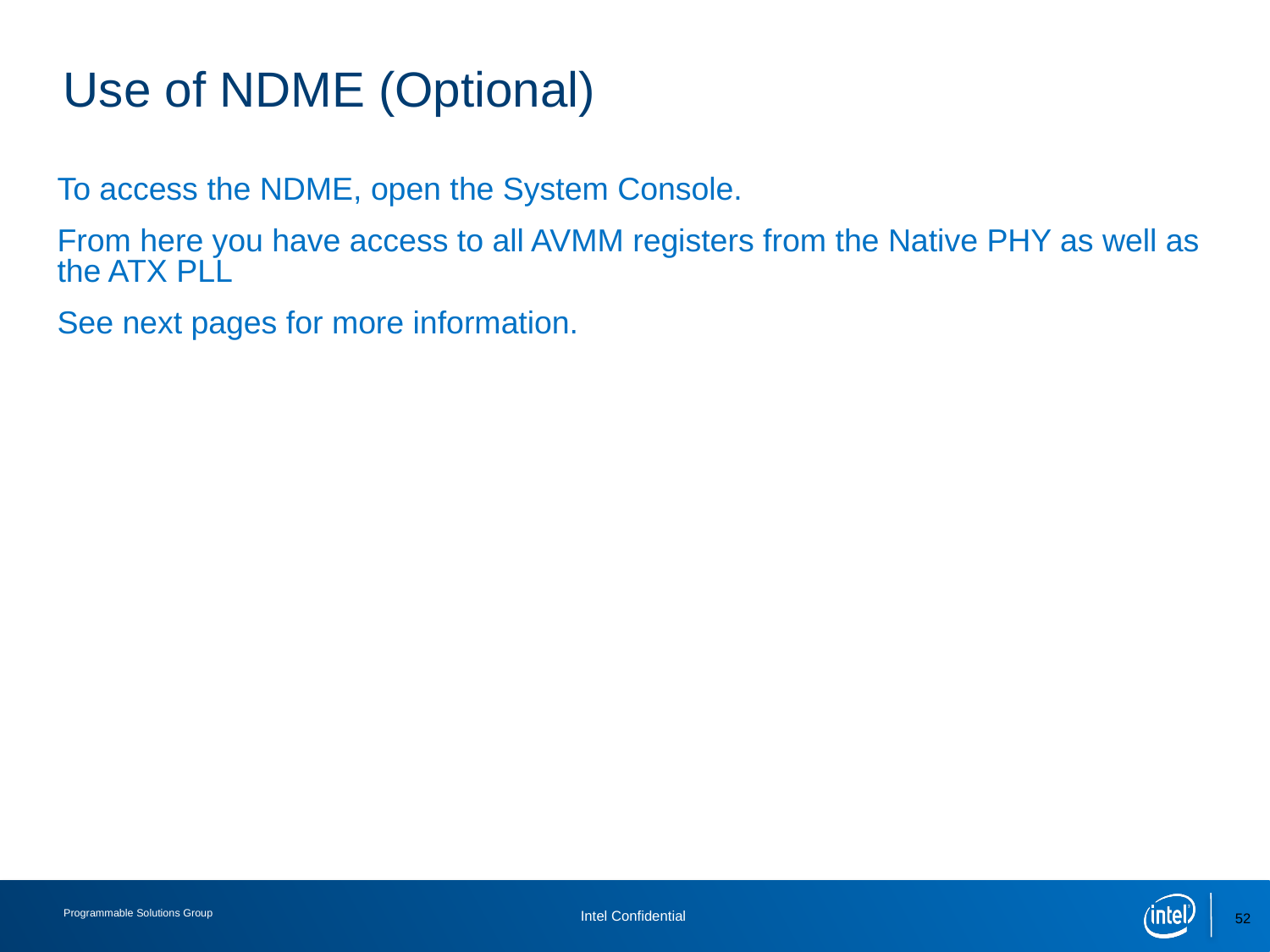

# Use of NDME (Optional)
To access the NDME, open the System Console.
From here you have access to all AVMM registers from the Native PHY as well as the ATX PLL
See next pages for more information.
52